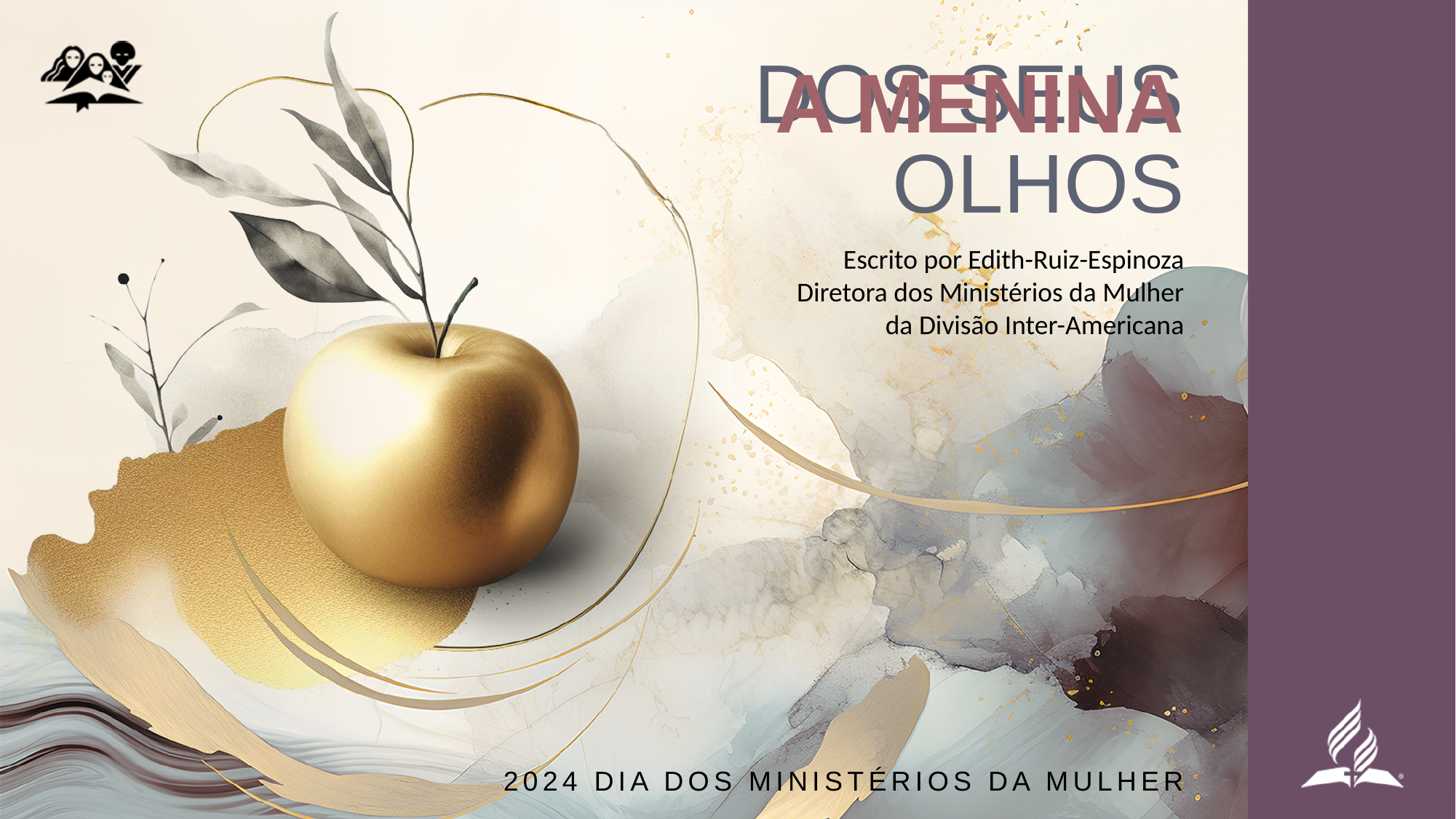

A MENINA
# DOS SEUS OLHOS
Escrito por Edith-Ruiz-Espinoza
Diretora dos Ministérios da Mulher da Divisão Inter-Americana
2024 DIA DOS MINISTÉRIOS DA MULHER